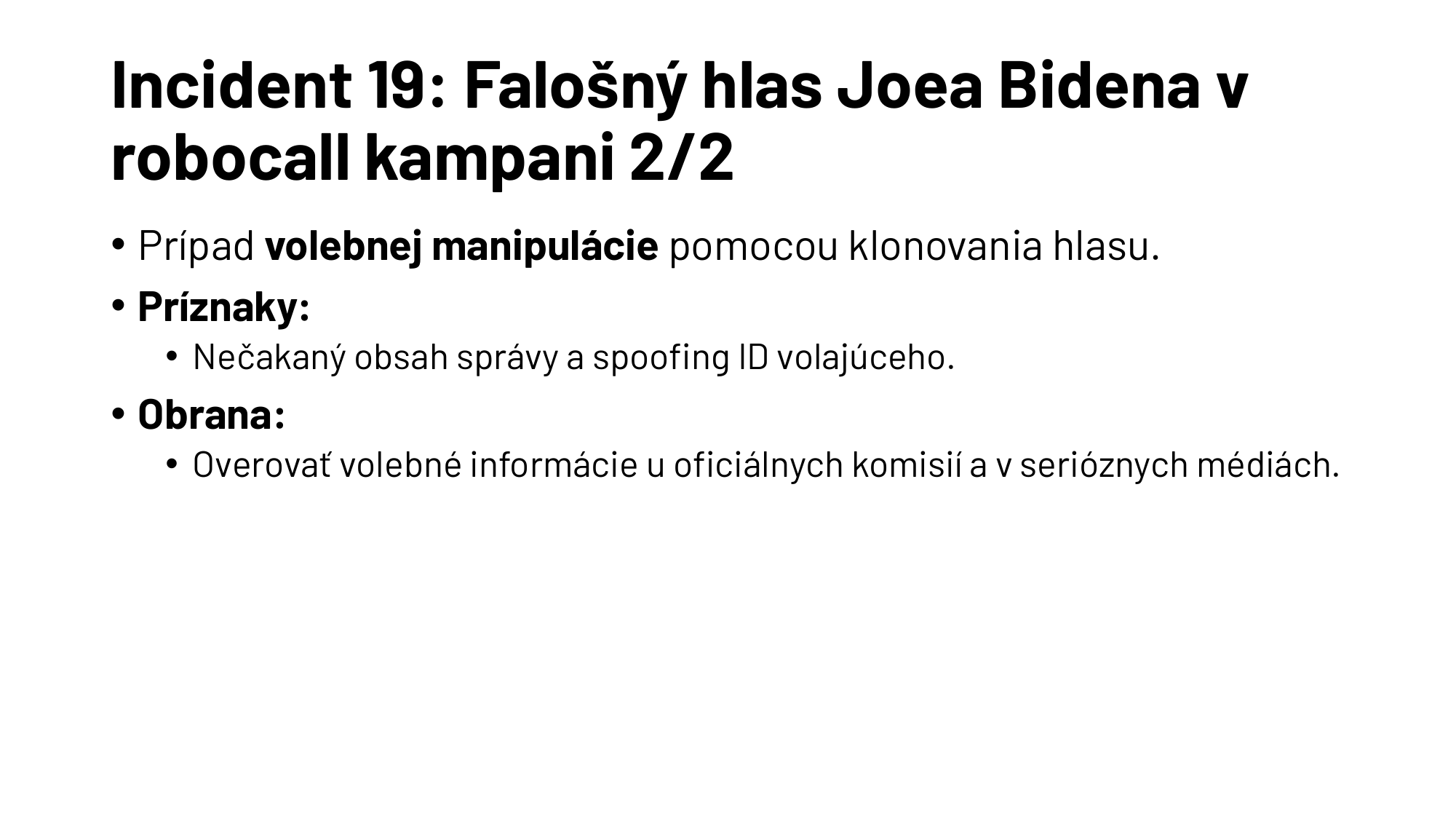

# Incident 19: Falošný hlas Joea Bidena v robocall kampani 2/2
Prípad volebnej manipulácie pomocou klonovania hlasu.
Príznaky:
Nečakaný obsah správy a spoofing ID volajúceho.
Obrana:
Overovať volebné informácie u oficiálnych komisií a v serióznych médiách.